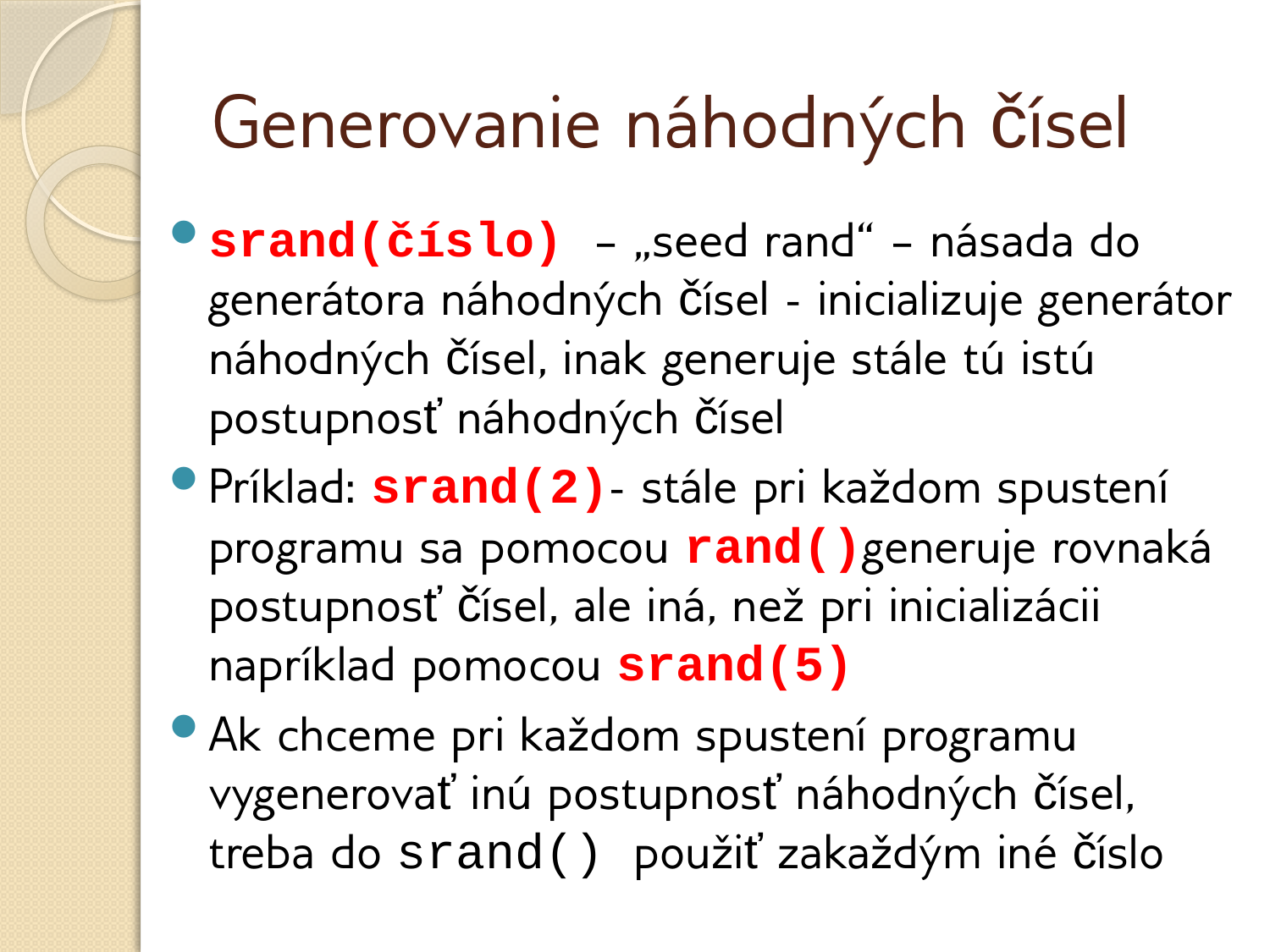

# Generovanie náhodných čísel
srand(číslo) – „seed rand“ – násada do generátora náhodných čísel - inicializuje generátor náhodných čísel, inak generuje stále tú istú postupnosť náhodných čísel
Príklad: srand(2)- stále pri každom spustení programu sa pomocou rand()generuje rovnaká postupnosť čísel, ale iná, než pri inicializácii napríklad pomocou srand(5)
Ak chceme pri každom spustení programu vygenerovať inú postupnosť náhodných čísel, treba do srand() použiť zakaždým iné číslo